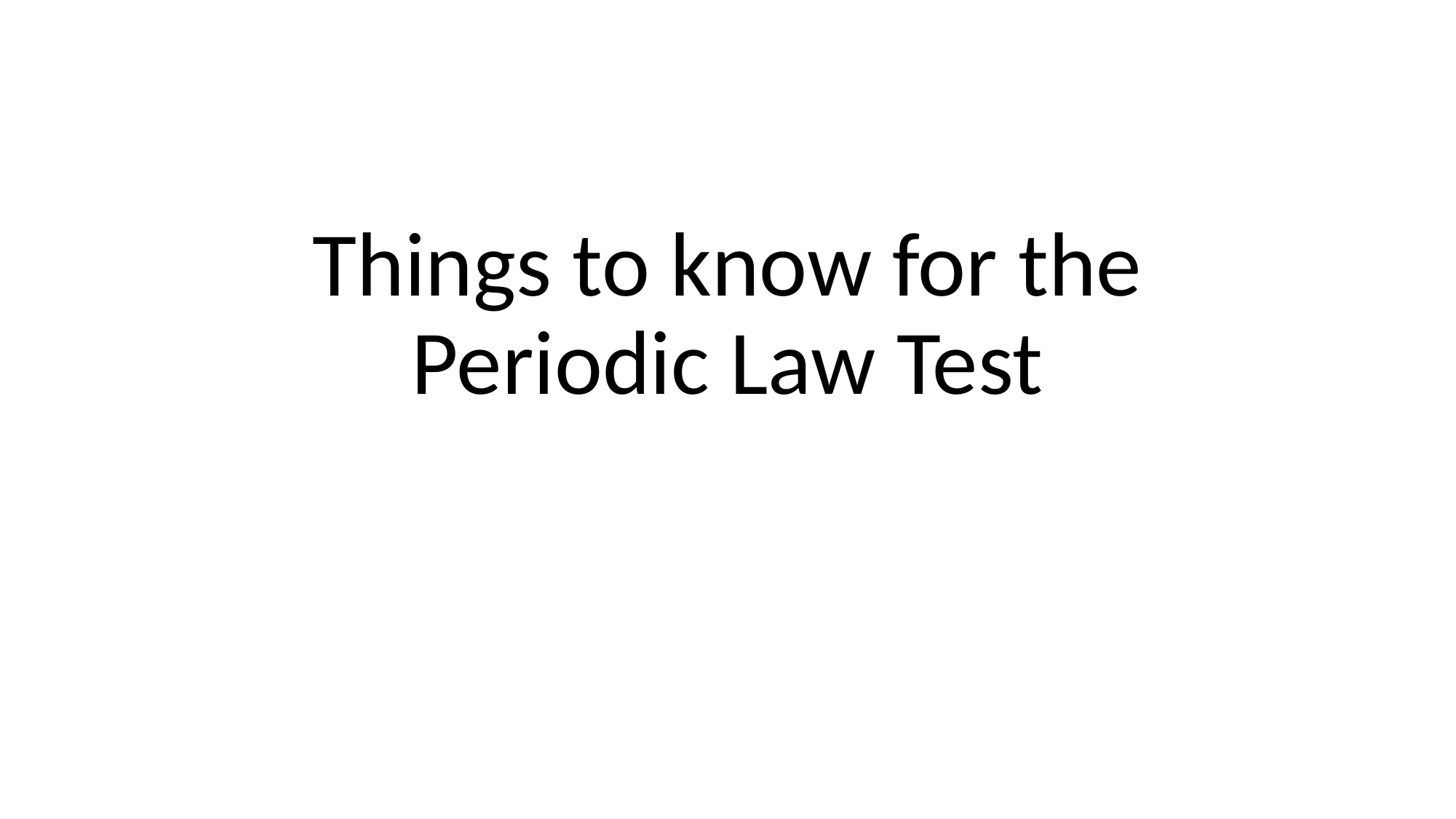

# Things to know for the Periodic Law Test